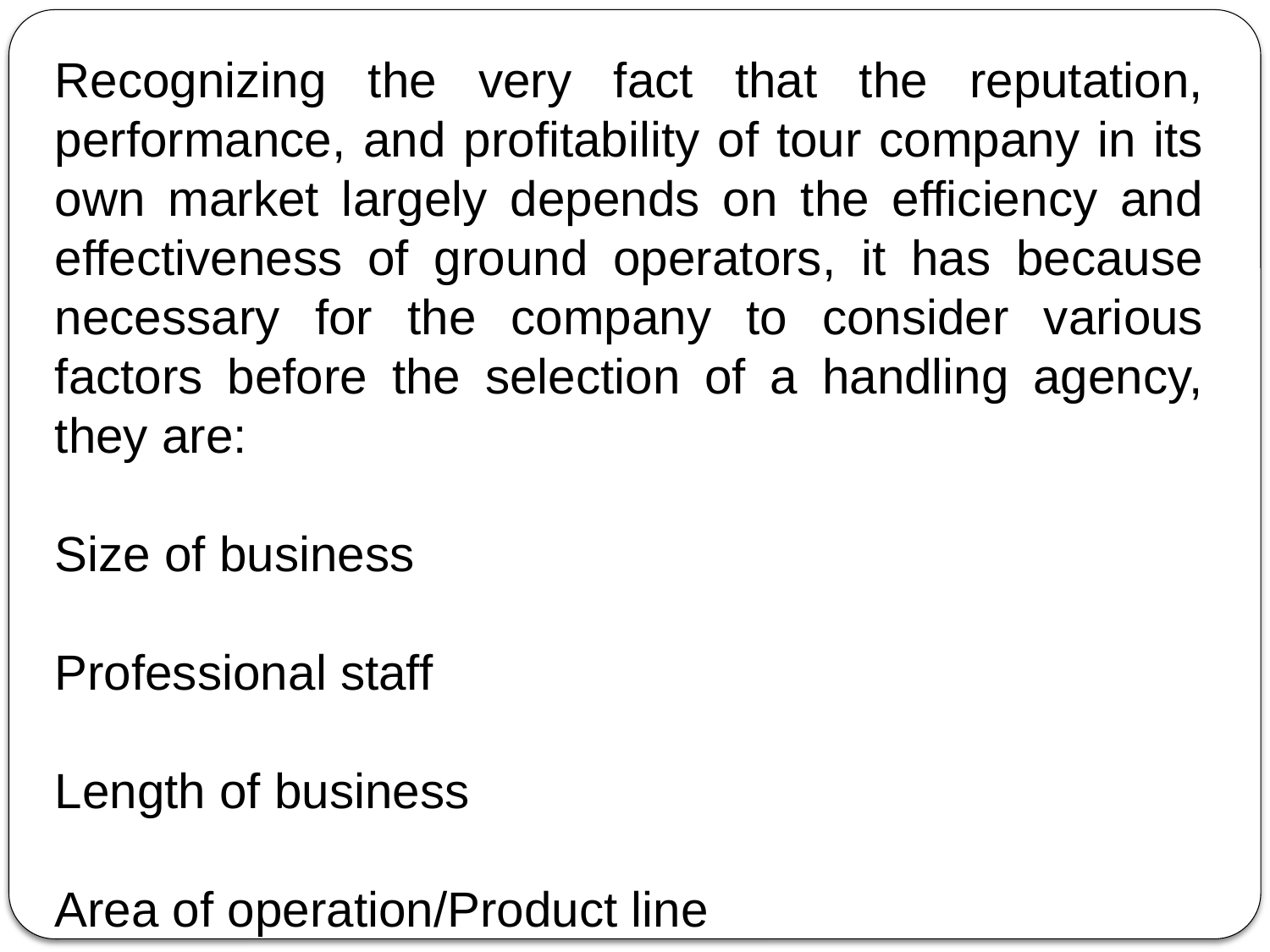

Recognizing the very fact that the reputation, performance, and profitability of tour company in its own market largely depends on the efficiency and effectiveness of ground operators, it has because necessary for the company to consider various factors before the selection of a handling agency, they are:

Size of business

Professional staff

Length of business

Area of operation/Product line

Market share